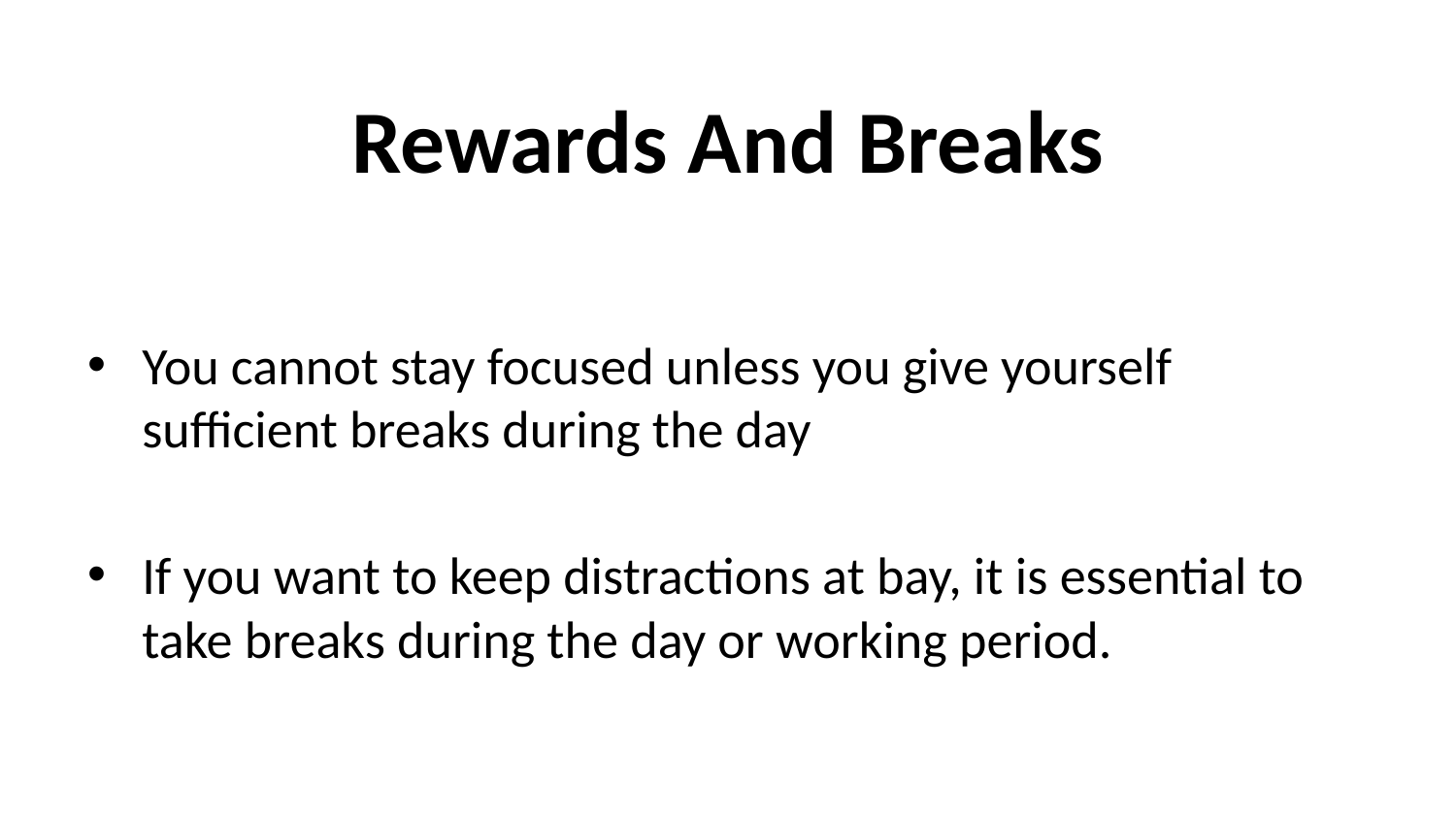

# Rewards And Breaks
You cannot stay focused unless you give yourself sufficient breaks during the day

If you want to keep distractions at bay, it is essential to take breaks during the day or working period.